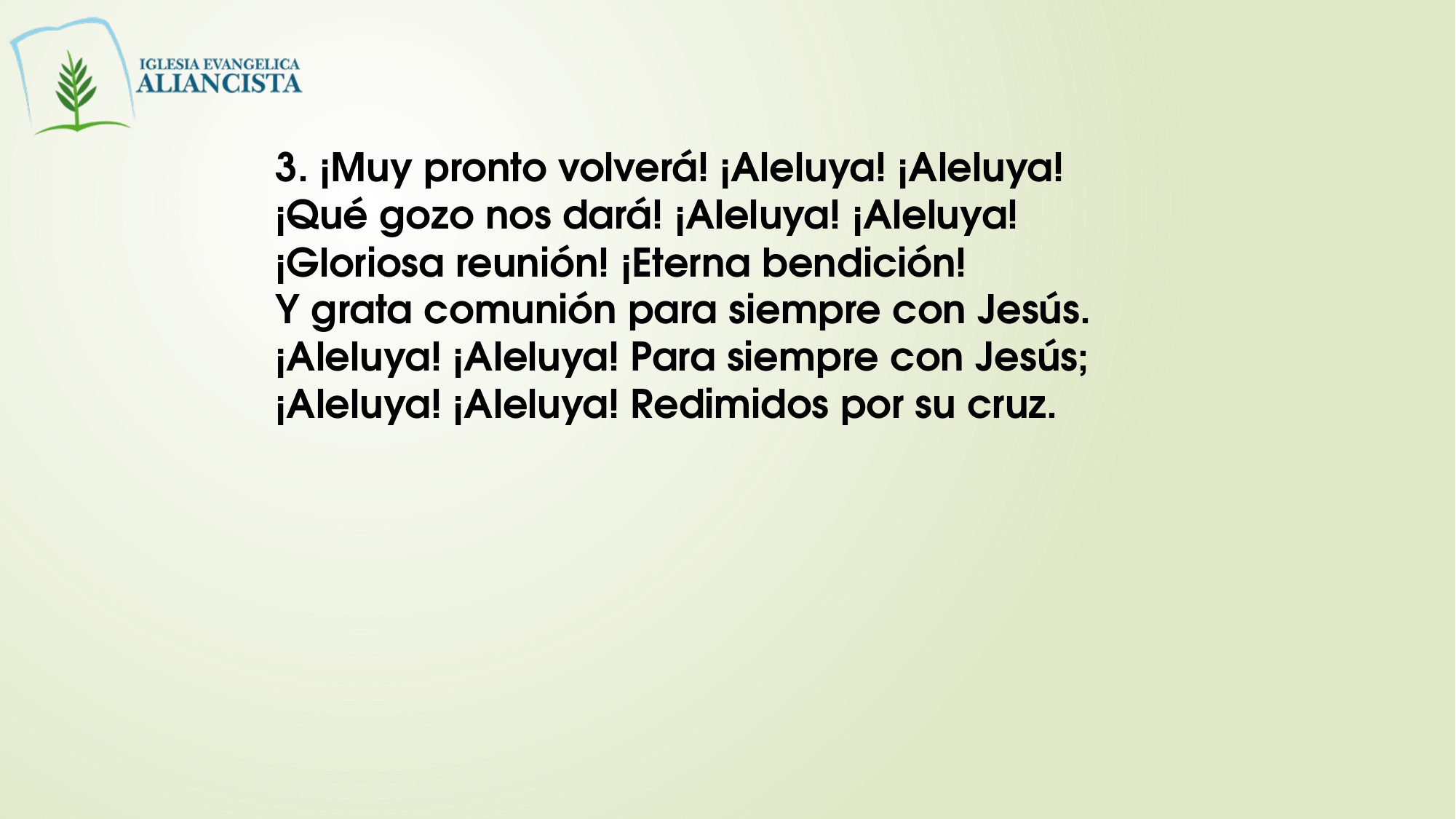

3. ¡Muy pronto volverá! ¡Aleluya! ¡Aleluya!
¡Qué gozo nos dará! ¡Aleluya! ¡Aleluya!
¡Gloriosa reunión! ¡Eterna bendición!
Y grata comunión para siempre con Jesús.
¡Aleluya! ¡Aleluya! Para siempre con Jesús;
¡Aleluya! ¡Aleluya! Redimidos por su cruz.